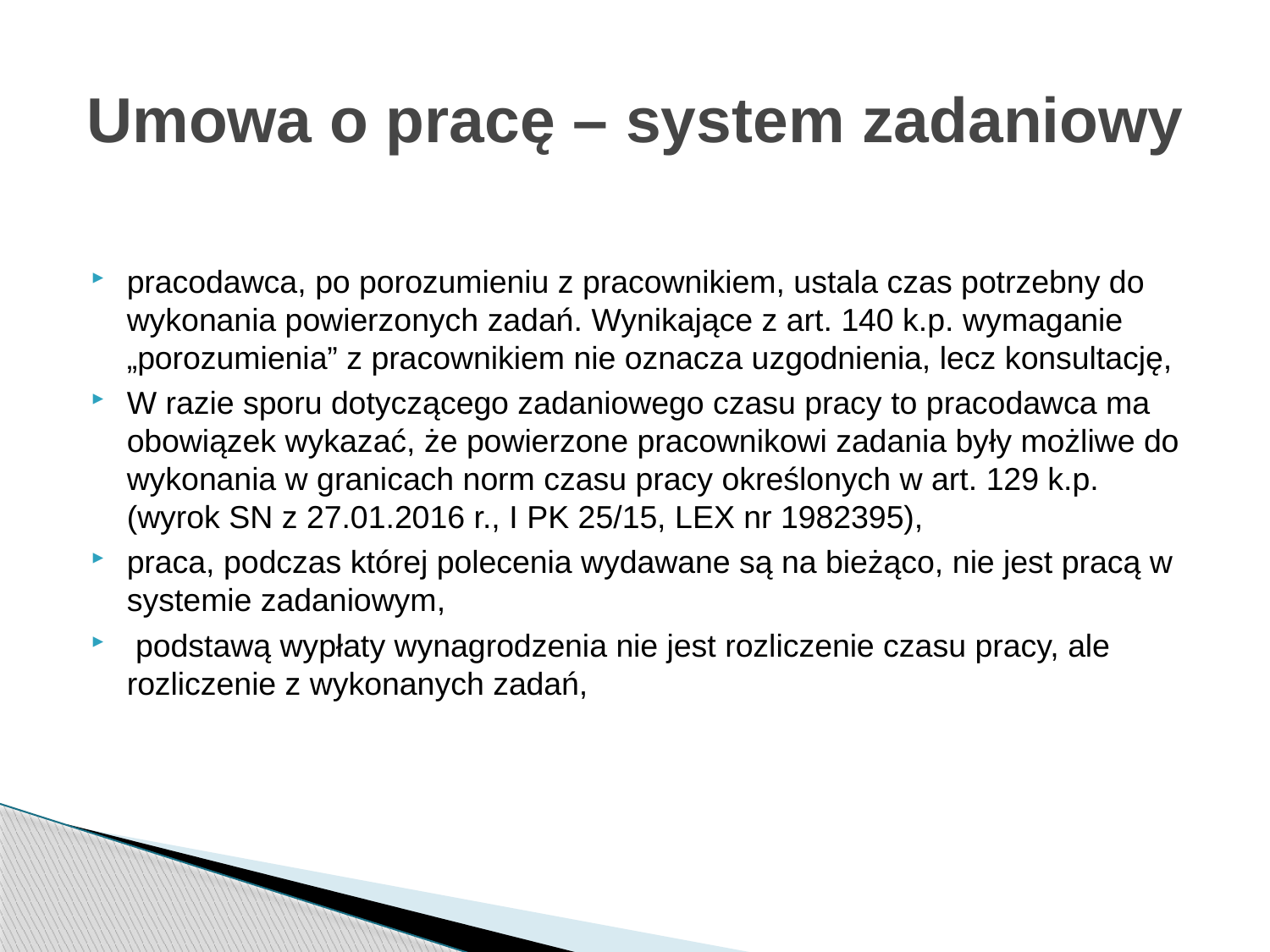

# Umowa o pracę – system zadaniowy

pracodawca, po porozumieniu z pracownikiem, ustala czas potrzebny do wykonania powierzonych zadań. Wynikające z art. 140 k.p. wymaganie „porozumienia” z pracownikiem nie oznacza uzgodnienia, lecz konsultację,
W razie sporu dotyczącego zadaniowego czasu pracy to pracodawca ma obowiązek wykazać, że powierzone pracownikowi zadania były możliwe do wykonania w granicach norm czasu pracy określonych w art. 129 k.p. (wyrok SN z 27.01.2016 r., I PK 25/15, LEX nr 1982395),
praca, podczas której polecenia wydawane są na bieżąco, nie jest pracą w systemie zadaniowym,
 podstawą wypłaty wynagrodzenia nie jest rozliczenie czasu pracy, ale rozliczenie z wykonanych zadań,